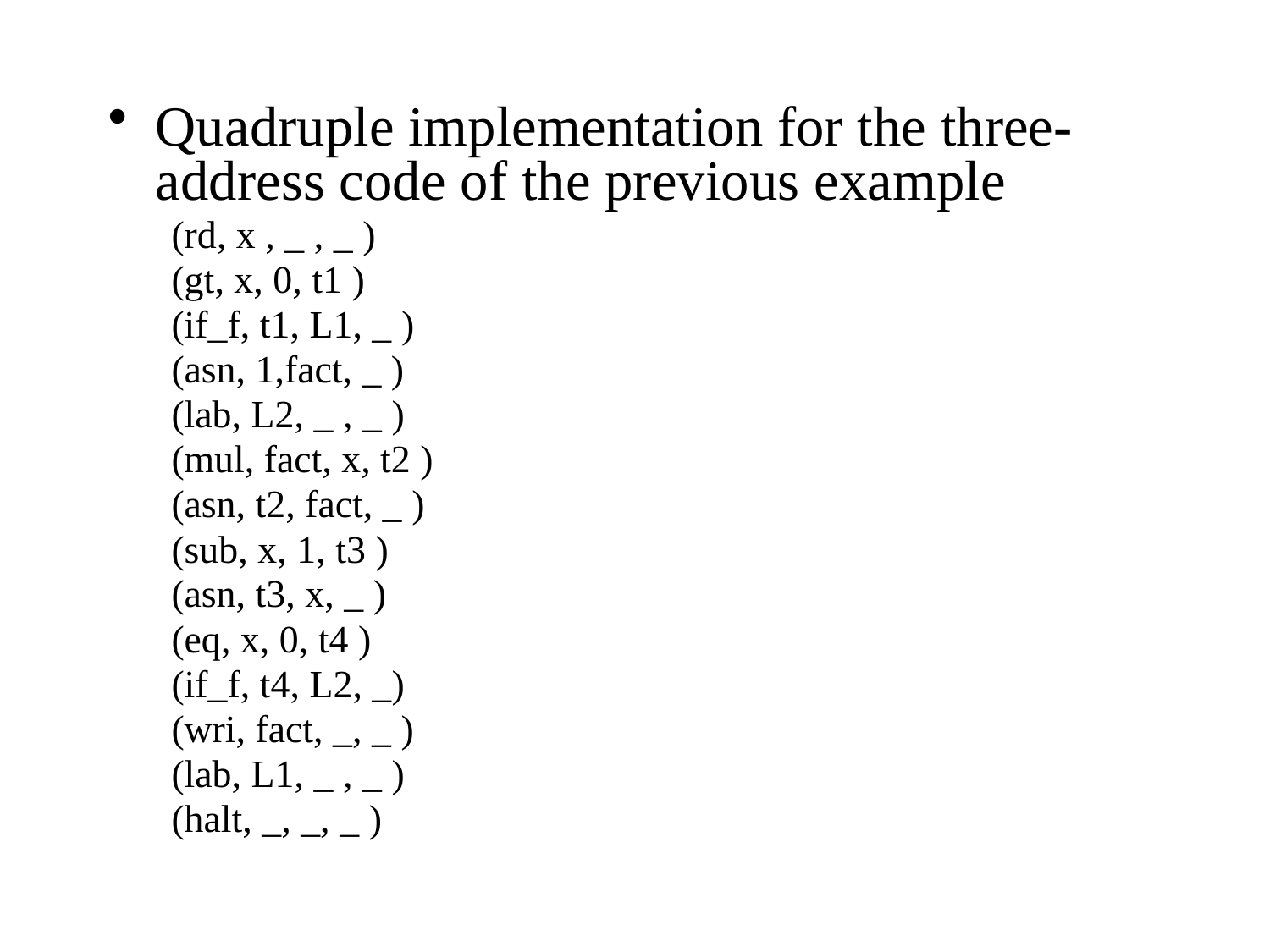

Quadruple implementation for the three-address code of the previous example
(rd, x , _ , _ )
(gt, x, 0, t1 )
(if_f, t1, L1, _ )
(asn, 1,fact, _ )
(lab, L2, _ , _ )
(mul, fact, x, t2 )
(asn, t2, fact, _ )
(sub, x, 1, t3 )
(asn, t3, x, _ )
(eq, x, 0, t4 )
(if_f, t4, L2, _)
(wri, fact, _, _ )
(lab, L1, _ , _ )
(halt, _, _, _ )